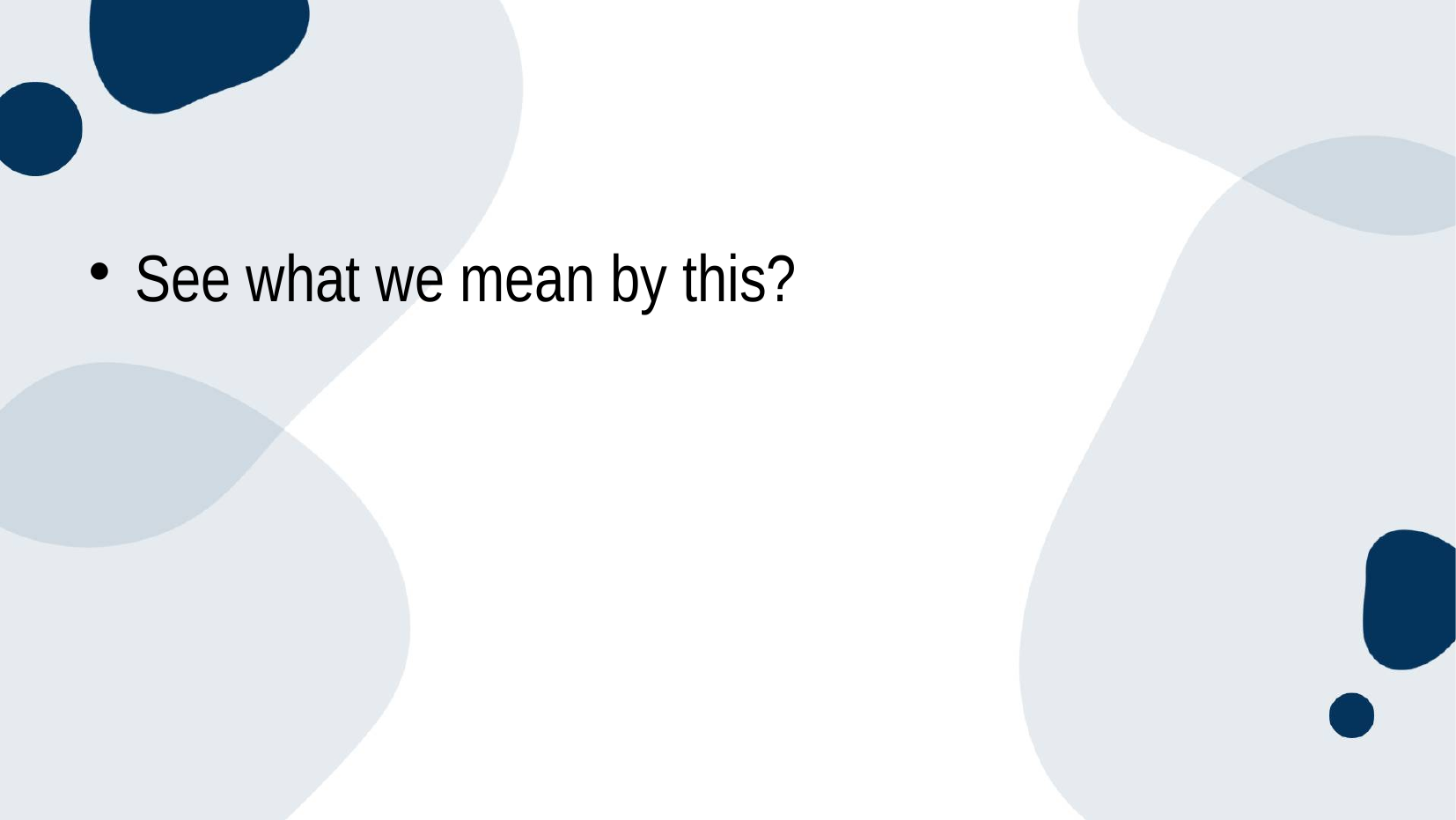

#
See what we mean by this?